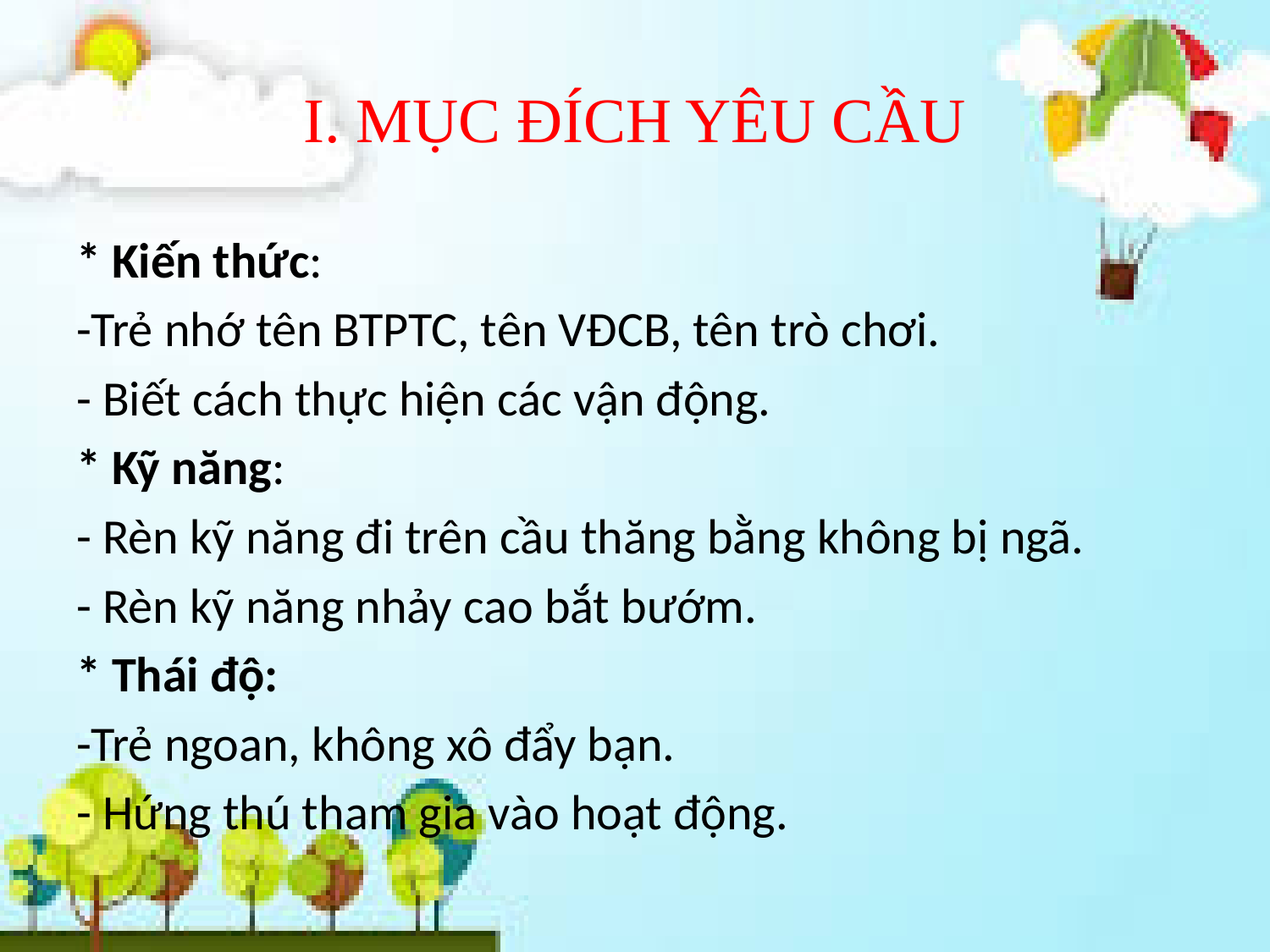

# I. MỤC ĐÍCH YÊU CẦU
* Kiến thức:
-Trẻ nhớ tên BTPTC, tên VĐCB, tên trò chơi.
- Biết cách thực hiện các vận động.
* Kỹ năng:
- Rèn kỹ năng đi trên cầu thăng bằng không bị ngã.
- Rèn kỹ năng nhảy cao bắt bướm.
* Thái độ:
-Trẻ ngoan, không xô đẩy bạn.
- Hứng thú tham gia vào hoạt động.